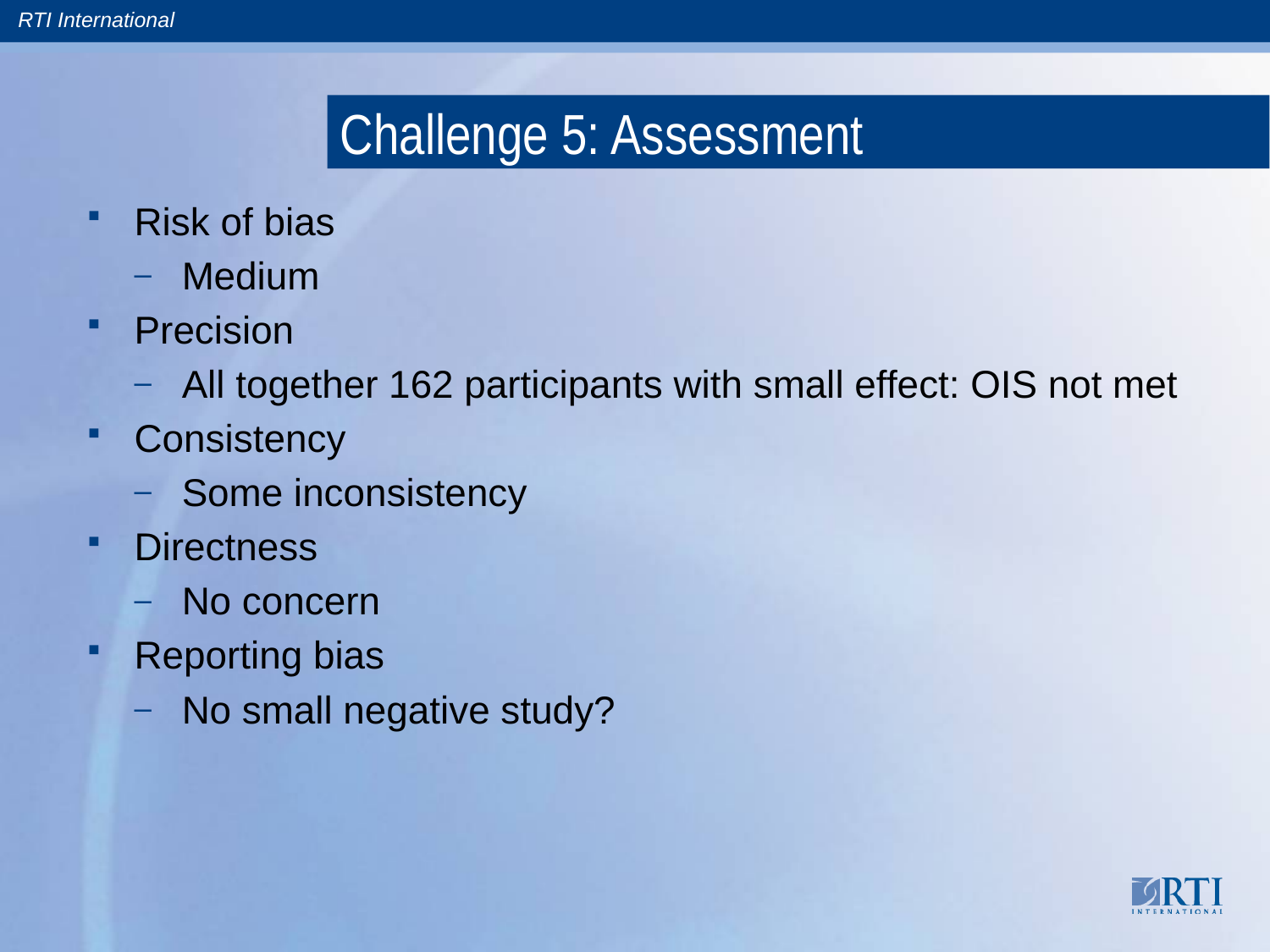

# Challenge 5: Assessment
Risk of bias
Medium
Precision
All together 162 participants with small effect: OIS not met
Consistency
Some inconsistency
Directness
No concern
Reporting bias
No small negative study?